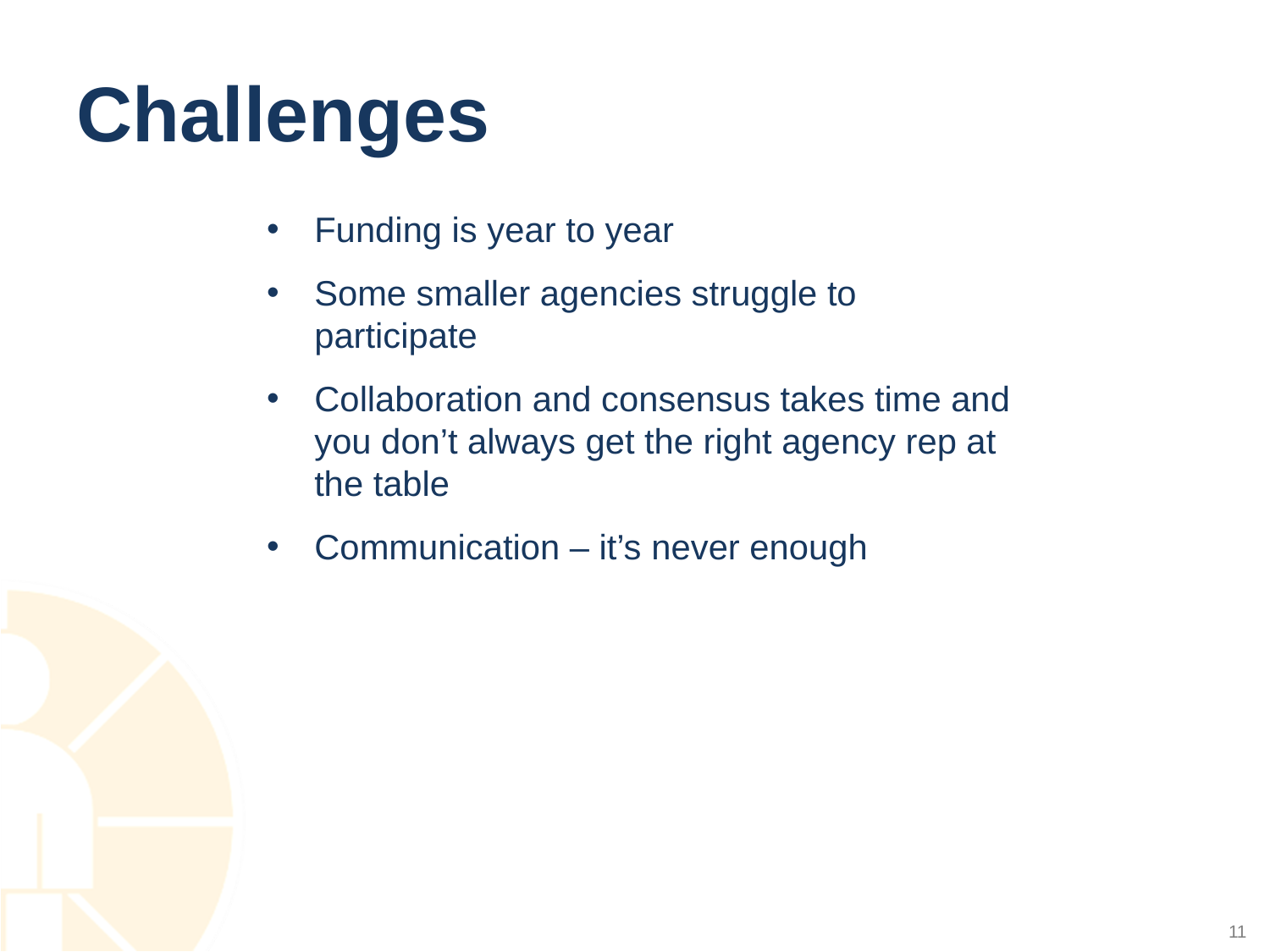

# Challenges
Funding is year to year
Some smaller agencies struggle to participate
Collaboration and consensus takes time and you don’t always get the right agency rep at the table
Communication – it’s never enough

11